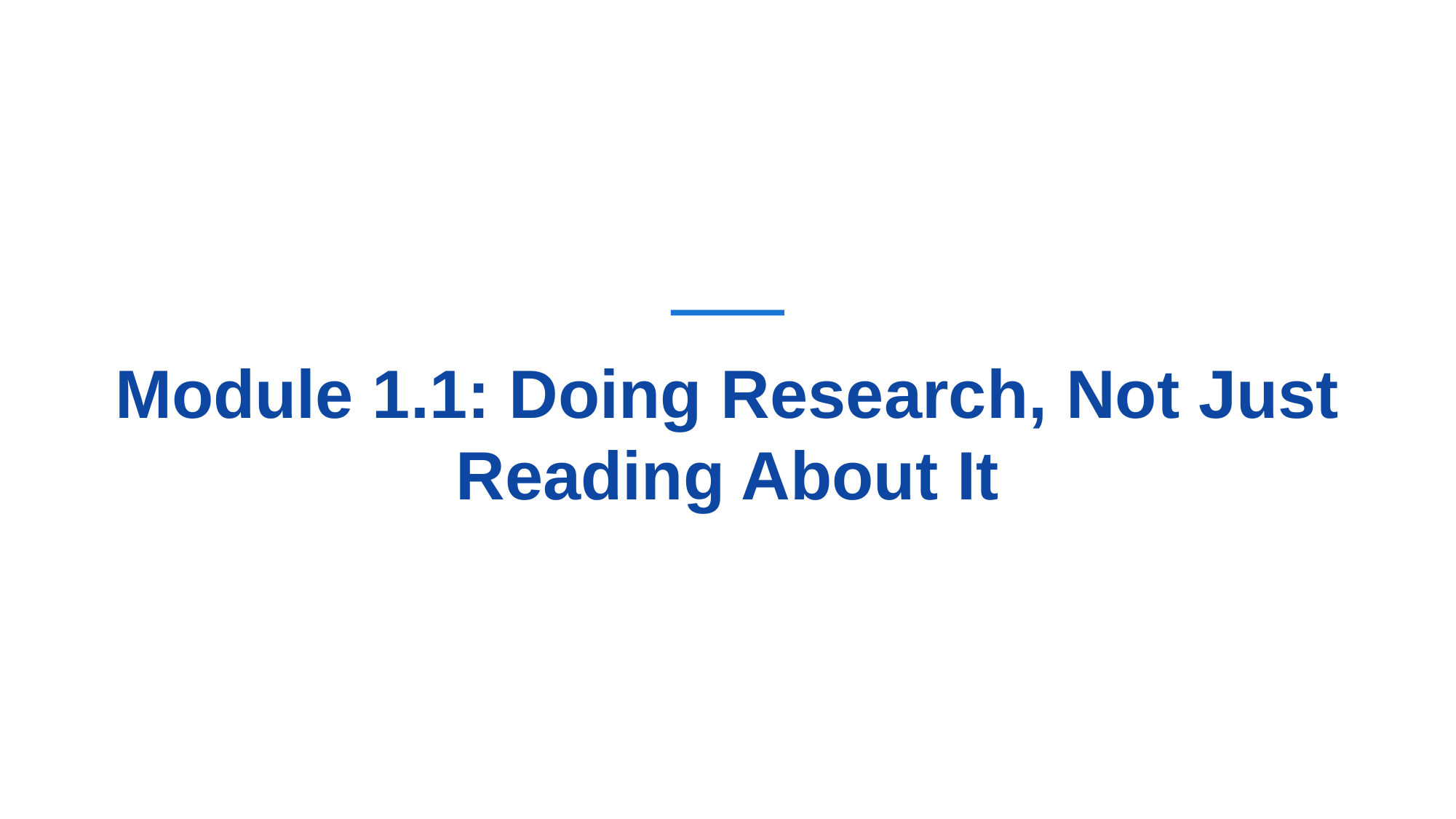

Module 1.1: Doing Research, Not Just Reading About It